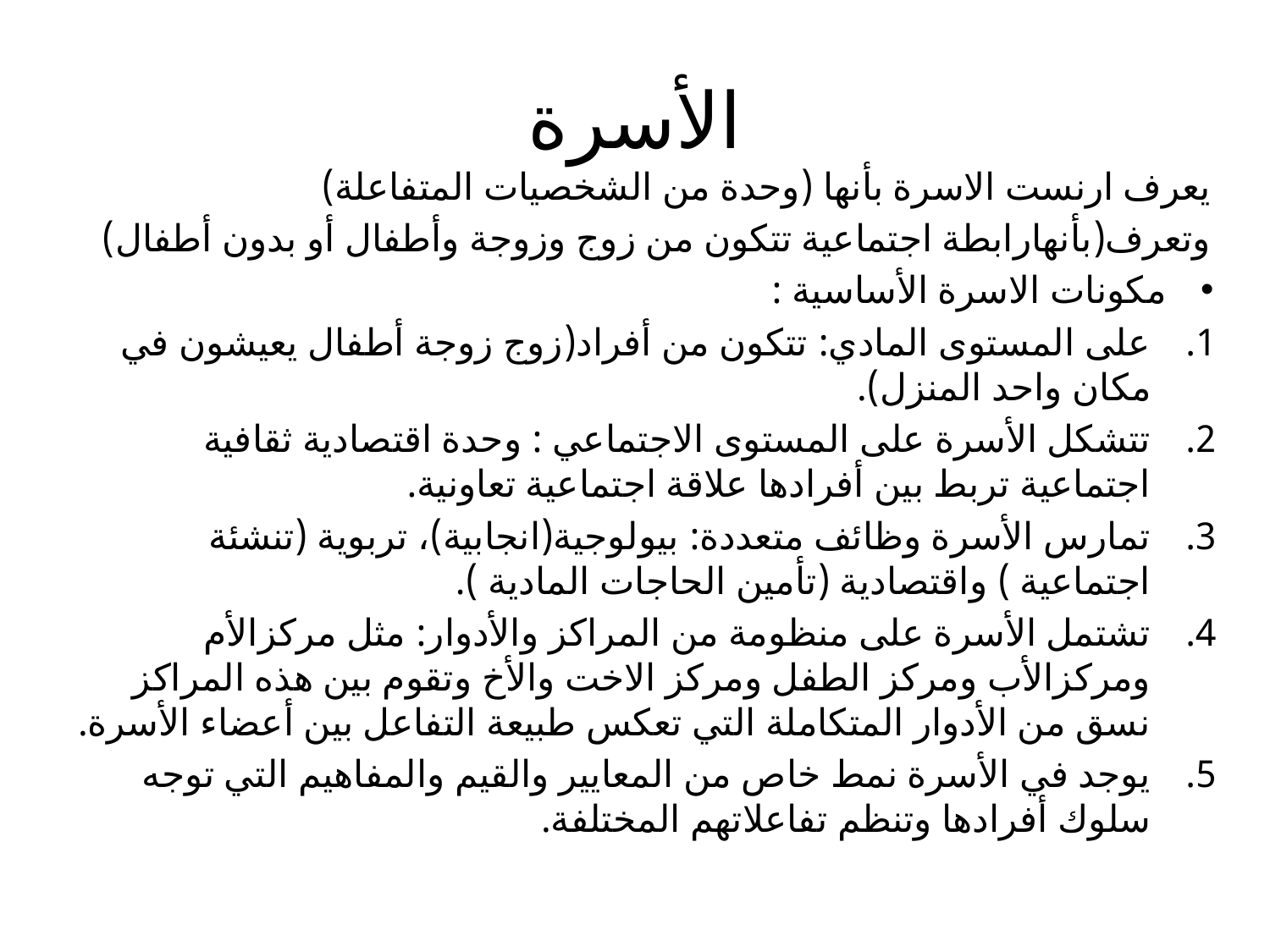

# الأسرة
يعرف ارنست الاسرة بأنها (وحدة من الشخصيات المتفاعلة)
وتعرف(بأنهارابطة اجتماعية تتكون من زوج وزوجة وأطفال أو بدون أطفال)
مكونات الاسرة الأساسية :
على المستوى المادي: تتكون من أفراد(زوج زوجة أطفال يعيشون في مكان واحد المنزل).
تتشكل الأسرة على المستوى الاجتماعي : وحدة اقتصادية ثقافية اجتماعية تربط بين أفرادها علاقة اجتماعية تعاونية.
تمارس الأسرة وظائف متعددة: بيولوجية(انجابية)، تربوية (تنشئة اجتماعية ) واقتصادية (تأمين الحاجات المادية ).
تشتمل الأسرة على منظومة من المراكز والأدوار: مثل مركزالأم ومركزالأب ومركز الطفل ومركز الاخت والأخ وتقوم بين هذه المراكز نسق من الأدوار المتكاملة التي تعكس طبيعة التفاعل بين أعضاء الأسرة.
يوجد في الأسرة نمط خاص من المعايير والقيم والمفاهيم التي توجه سلوك أفرادها وتنظم تفاعلاتهم المختلفة.